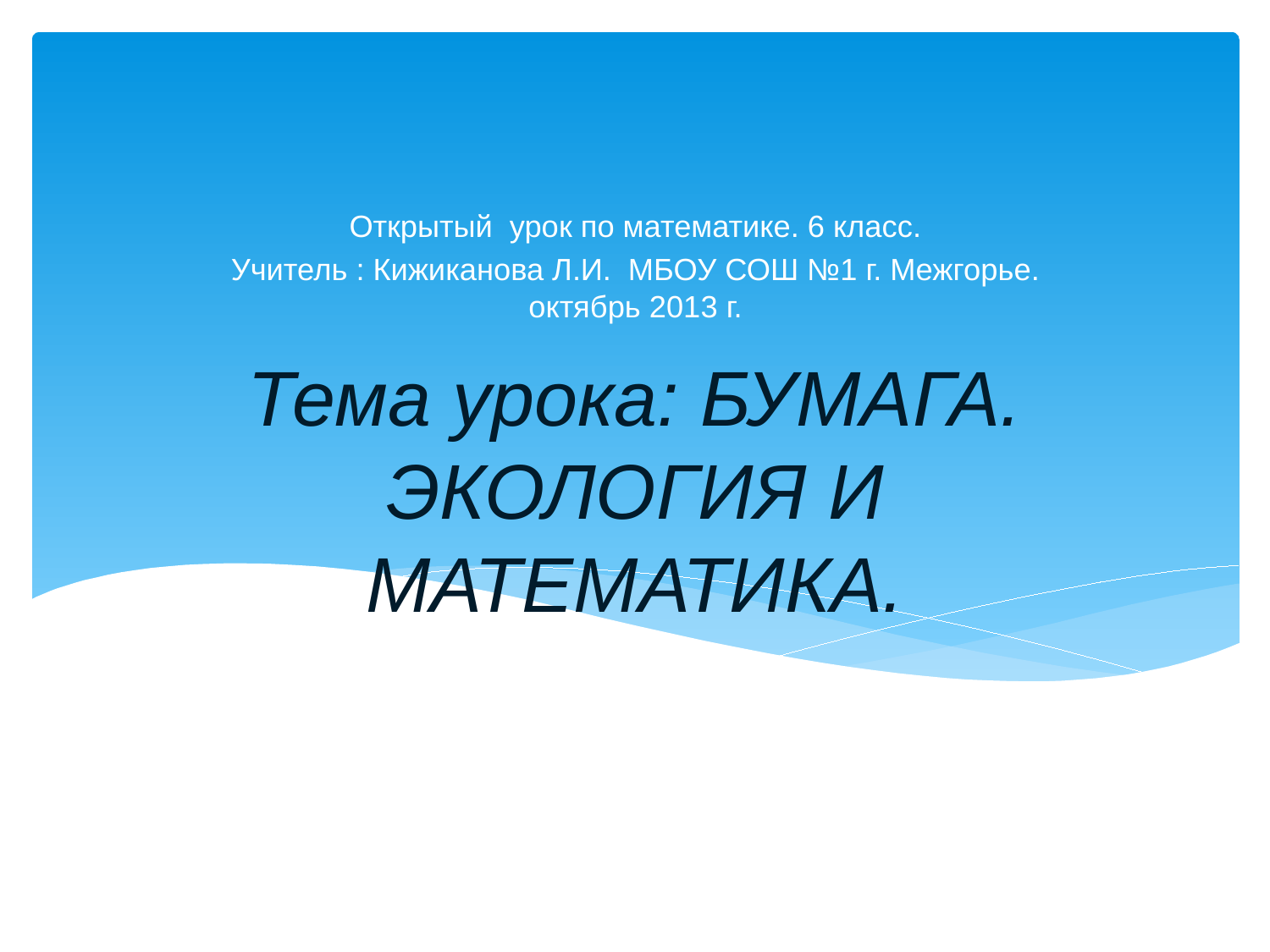

Открытый  урок по математике. 6 класс.
Учитель : Кижиканова Л.И.  МБОУ СОШ №1 г. Межгорье. октябрь 2013 г.
# Тема урока: БУМАГА. ЭКОЛОГИЯ И МАТЕМАТИКА.